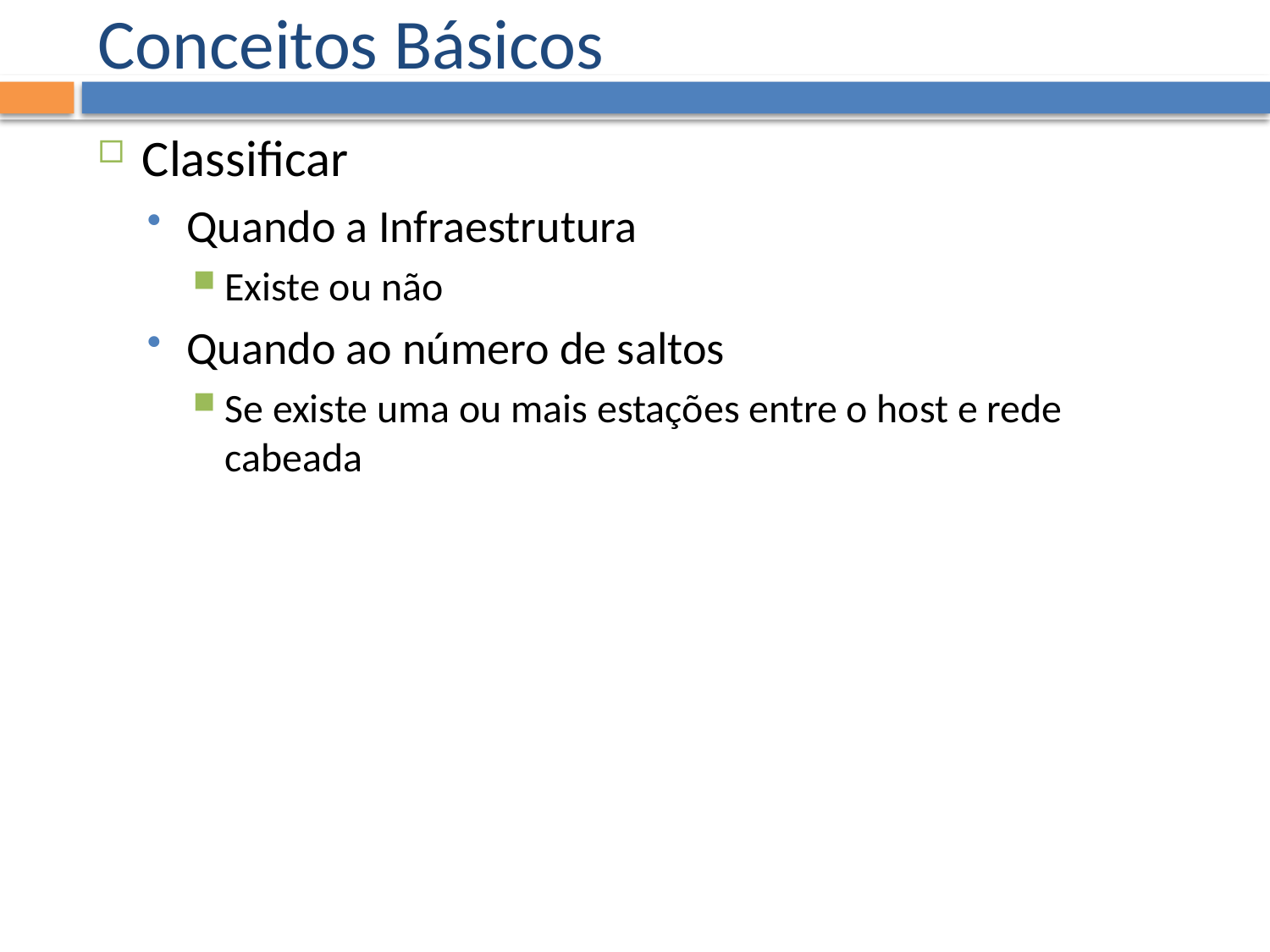

# Conceitos Básicos
Classificar
Quando a Infraestrutura
Existe ou não
Quando ao número de saltos
Se existe uma ou mais estações entre o host e rede cabeada